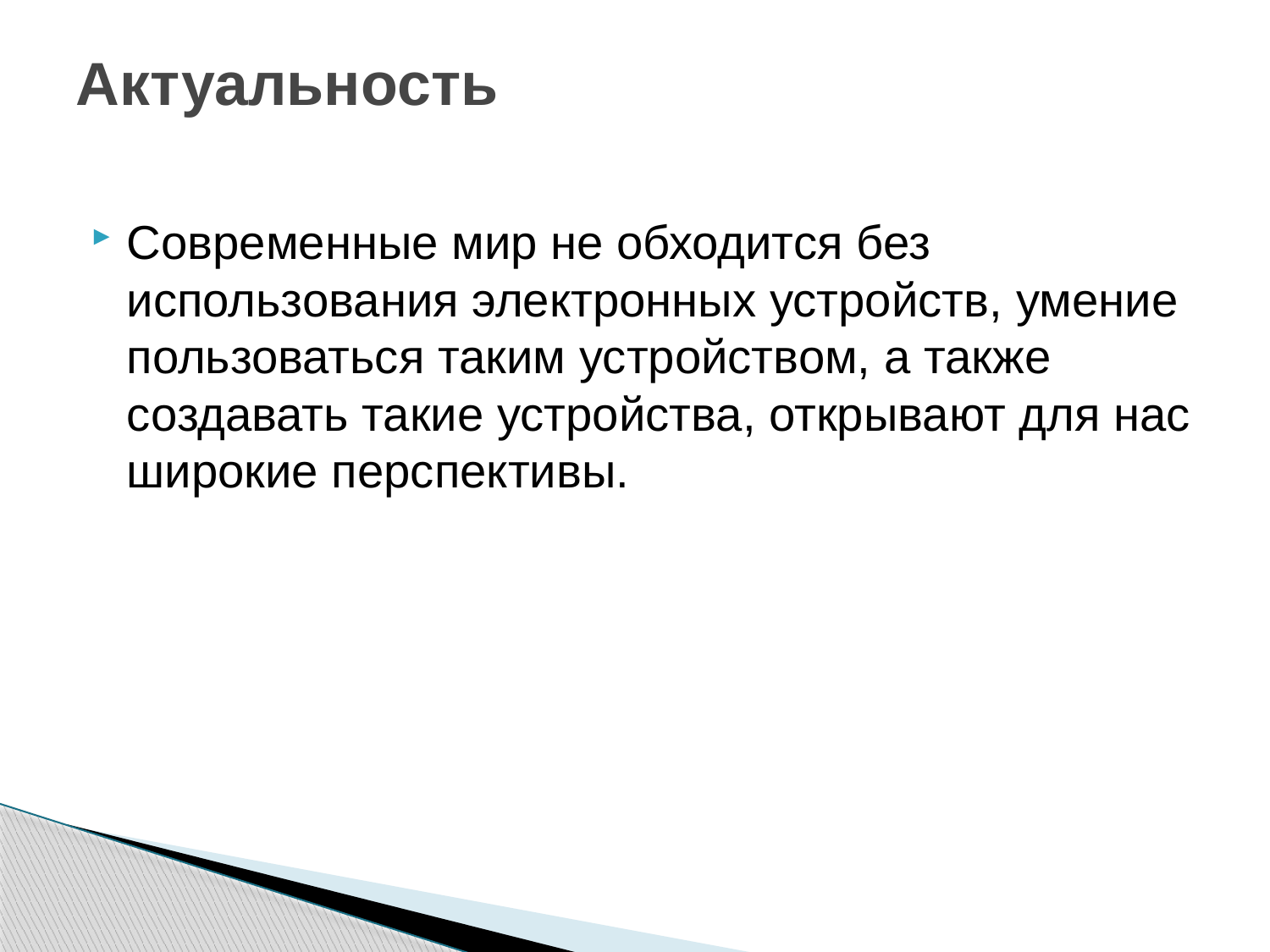

# Актуальность
Современные мир не обходится без использования электронных устройств, умение пользоваться таким устройством, а также создавать такие устройства, открывают для нас широкие перспективы.